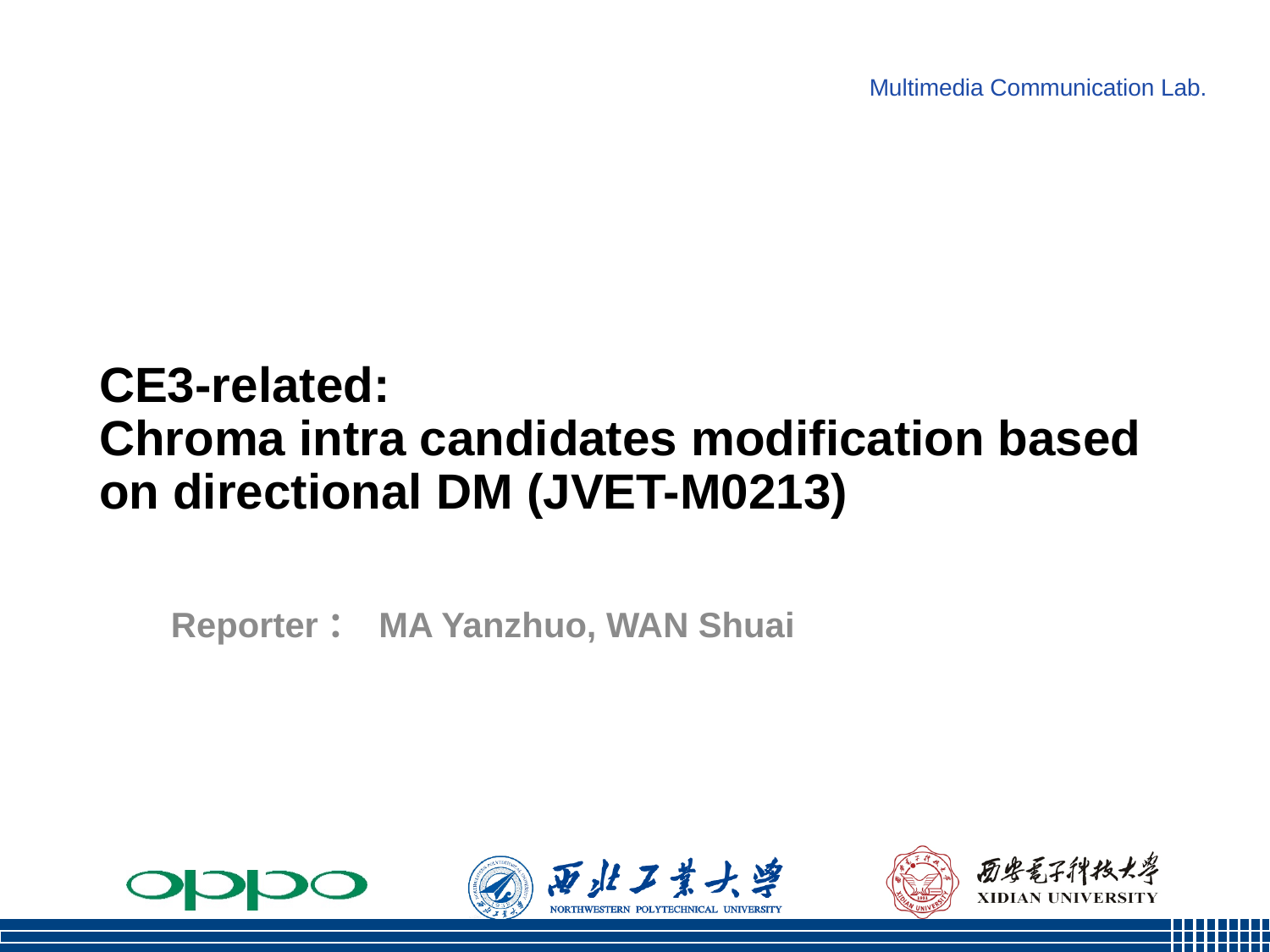

# CE3-related: Chroma intra candidates modification based on directional DM (JVET-M0213)
Reporter： MA Yanzhuo, WAN Shuai